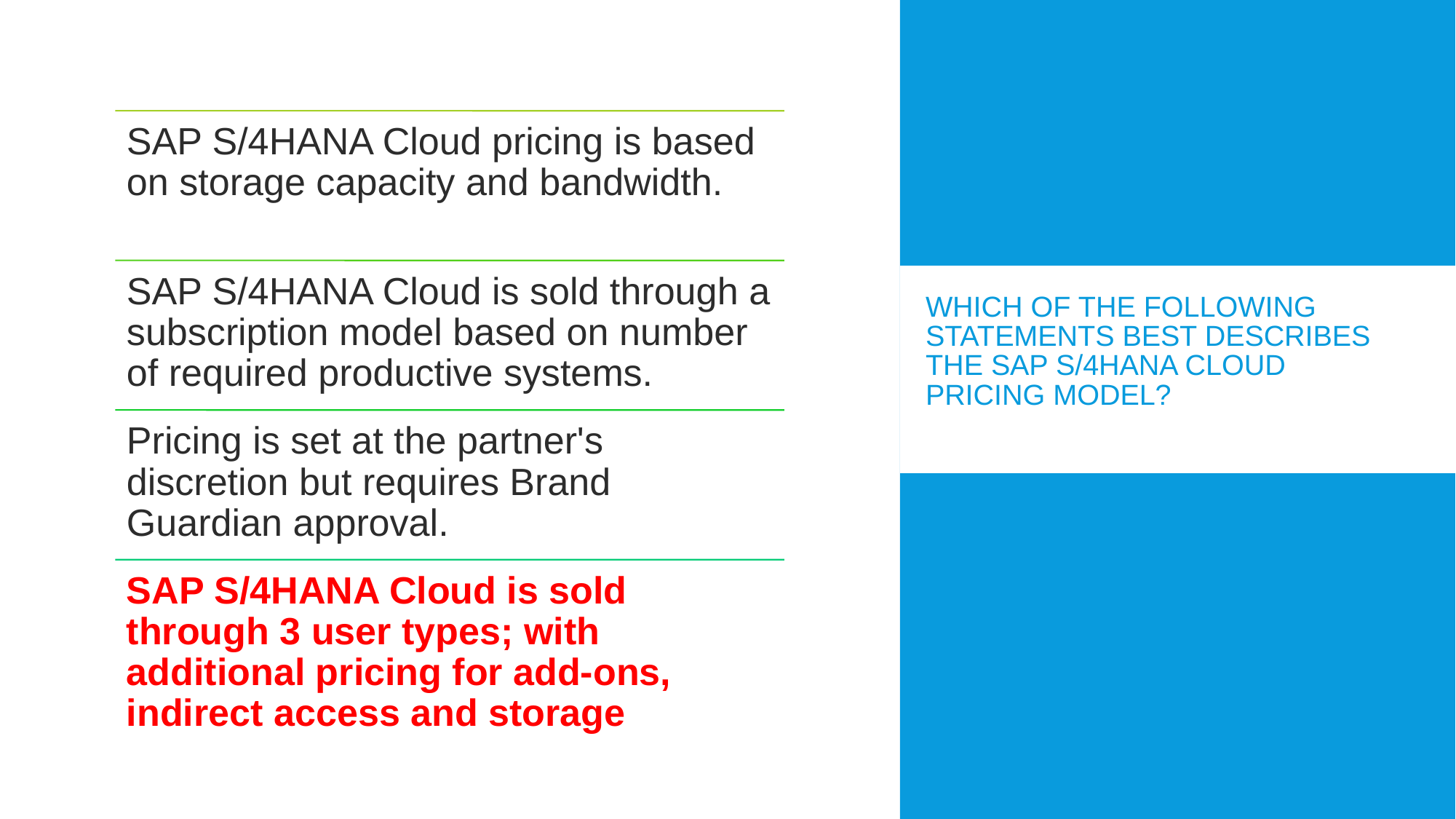

SAP S/4HANA Cloud pricing is based on storage capacity and bandwidth.
SAP S/4HANA Cloud is sold through a subscription model based on number of required productive systems.
Pricing is set at the partner's discretion but requires Brand Guardian approval.
SAP S/4HANA Cloud is sold through 3 user types; with additional pricing for add-ons, indirect access and storage

# Which of the following statements best describes the SAP S/4HANA Cloud pricing model?